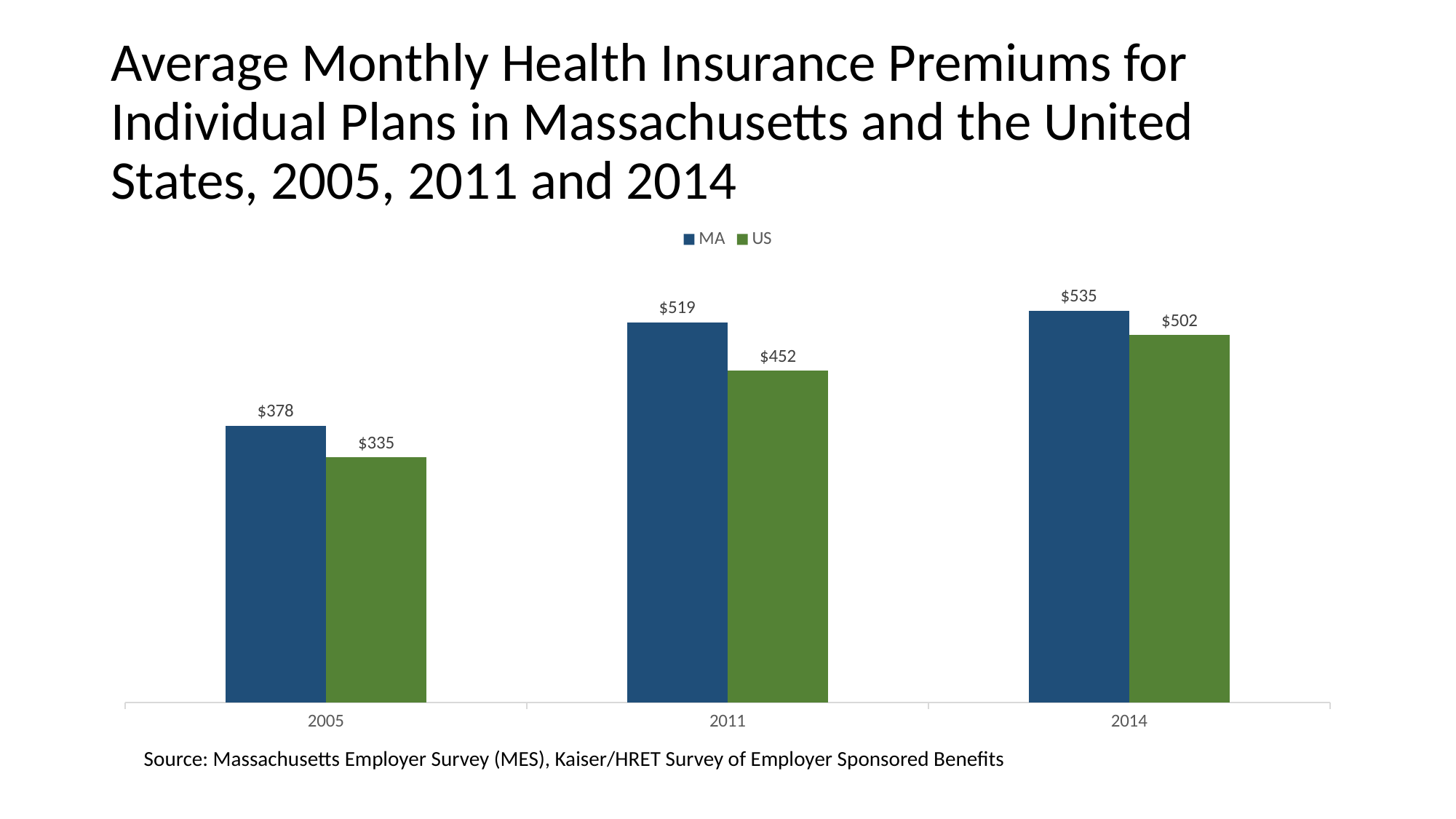

# Average Monthly Health Insurance Premiums for Individual Plans in Massachusetts and the United States, 2005, 2011 and 2014

### Chart

| Category | MA | US |
|---|---|---|
| 2005 | 378.0 | 335.0 |
| 2011 | 519.0 | 453.0 |
| 2014 | 535.0 | 502.0 |
Source: Massachusetts Employer Survey (MES), Kaiser/HRET Survey of Employer Sponsored Benefits